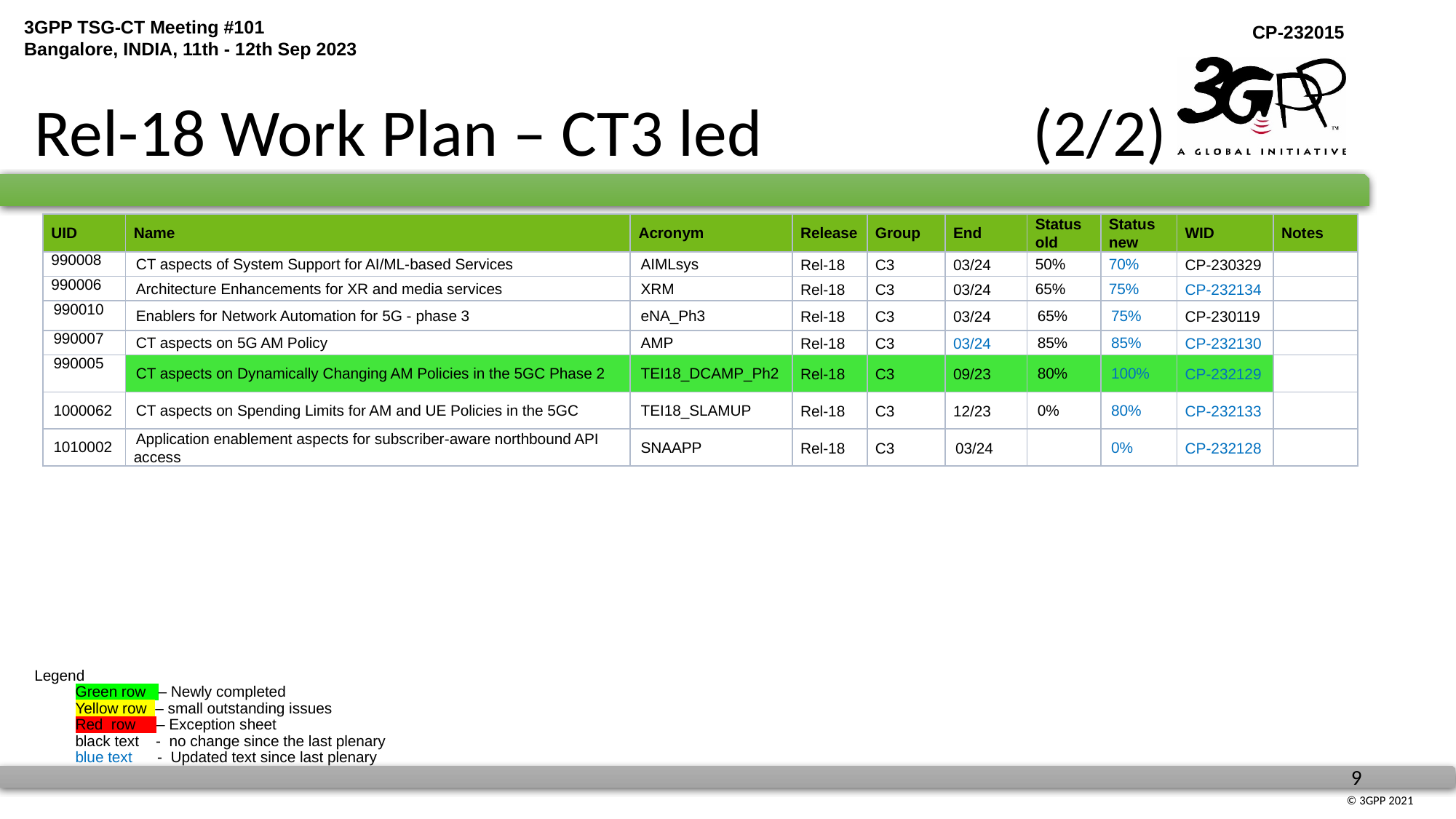

# Rel-18 Work Plan – CT3 led                  (2/2)
| UID | Name | Acronym | Release | Group | End | Status old | Status new | WID | Notes |
| --- | --- | --- | --- | --- | --- | --- | --- | --- | --- |
| 990008 | CT aspects of System Support for AI/ML-based Services | AIMLsys | Rel-18 | C3 | 03/24 | 50% | 70% | CP-230329 |  |
| 990006 | Architecture Enhancements for XR and media services | XRM | Rel-18 | C3 | 03/24 | 65% | 75% | CP-232134 |  |
| 990010 | Enablers for Network Automation for 5G - phase 3 | eNA\_Ph3 | Rel-18 | C3 | 03/24 | 65% | 75% | CP-230119 |  |
| 990007 | CT aspects on 5G AM Policy | AMP | Rel-18 | C3 | 03/24 | 85% | 85% | CP-232130 |  |
| 990005 | CT aspects on Dynamically Changing AM Policies in the 5GC Phase 2 | TEI18\_DCAMP\_Ph2 | Rel-18 | C3 | 09/23 | 80% | 100% | CP-232129 |  |
| 1000062 | CT aspects on Spending Limits for AM and UE Policies in the 5GC | TEI18\_SLAMUP | Rel-18 | C3 | 12/23 | 0% | 80% | CP-232133 |  |
| 1010002 | Application enablement aspects for subscriber-aware northbound API access | SNAAPP | Rel-18 | C3 | 03/24 |  | 0% | CP-232128 |  |
Legend
Green row   – Newly completed
	Yellow row  – small outstanding issues
Red  row     – Exception sheet
	black text    -  no change since the last plenary
	blue text      -  Updated text since last plenary